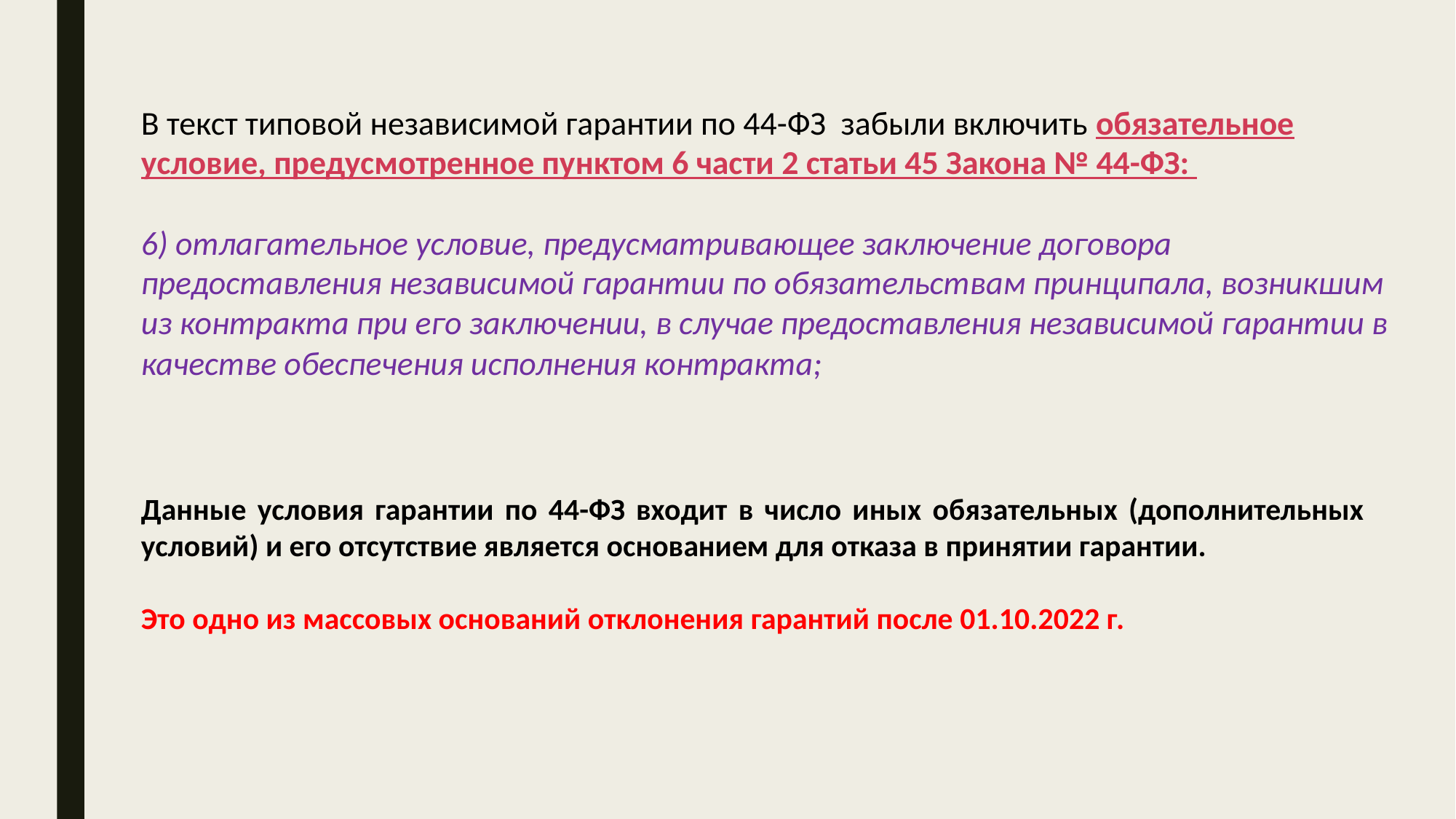

В текст типовой независимой гарантии по 44-ФЗ  забыли включить обязательное условие, предусмотренное пунктом 6 части 2 статьи 45 Закона № 44-ФЗ:

6) отлагательное условие, предусматривающее заключение договора предоставления независимой гарантии по обязательствам принципала, возникшим из контракта при его заключении, в случае предоставления независимой гарантии в качестве обеспечения исполнения контракта;
Данные условия гарантии по 44-ФЗ входит в число иных обязательных (дополнительных условий) и его отсутствие является основанием для отказа в принятии гарантии.

Это одно из массовых оснований отклонения гарантий после 01.10.2022 г.